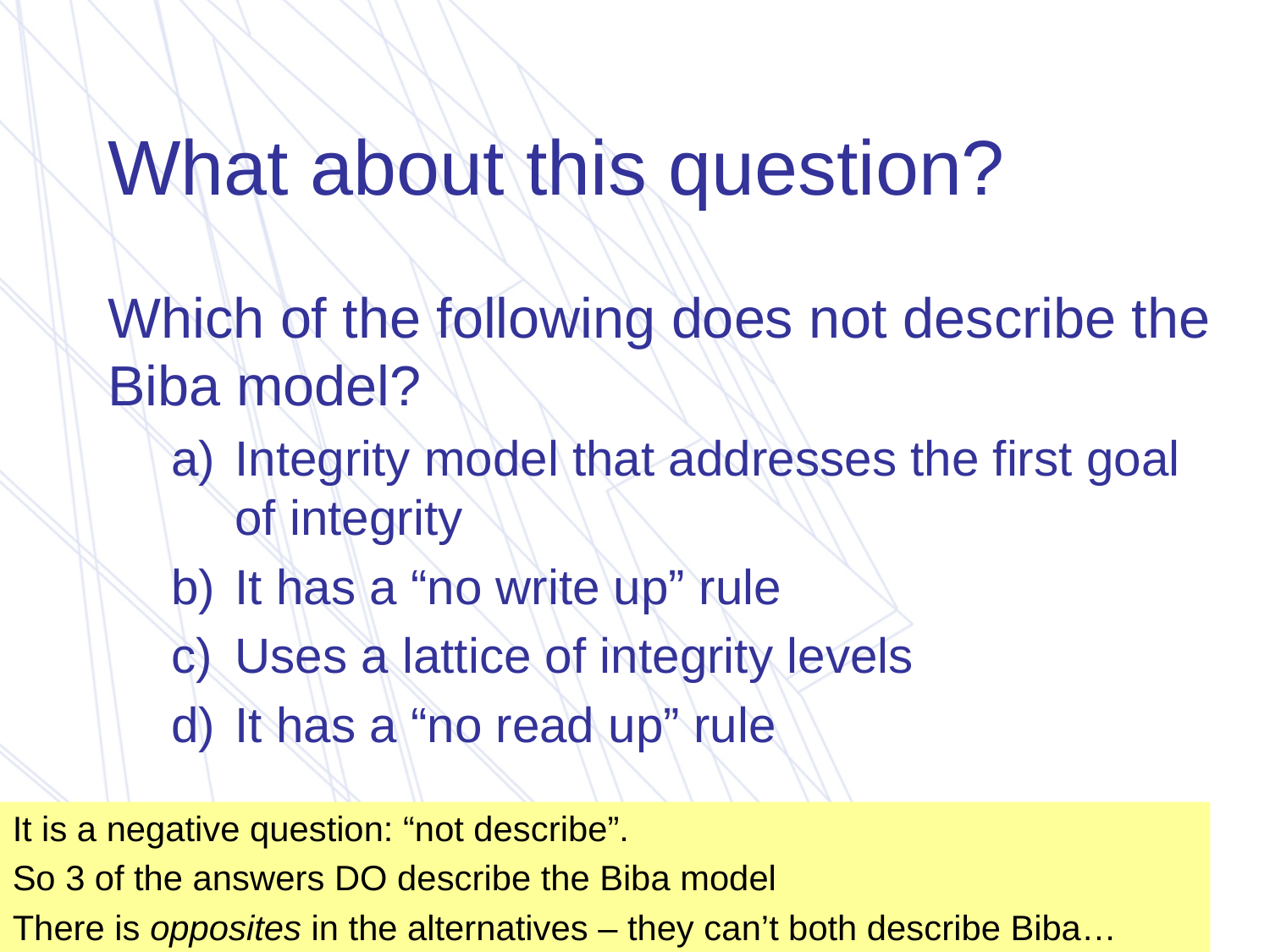

# What about this question?
Which of the following does not describe the Biba model?
Integrity model that addresses the first goal of integrity
It has a “no write up” rule
Uses a lattice of integrity levels
It has a “no read up” rule
It is a negative question: “not describe”.
So 3 of the answers DO describe the Biba model
There is opposites in the alternatives – they can’t both describe Biba…